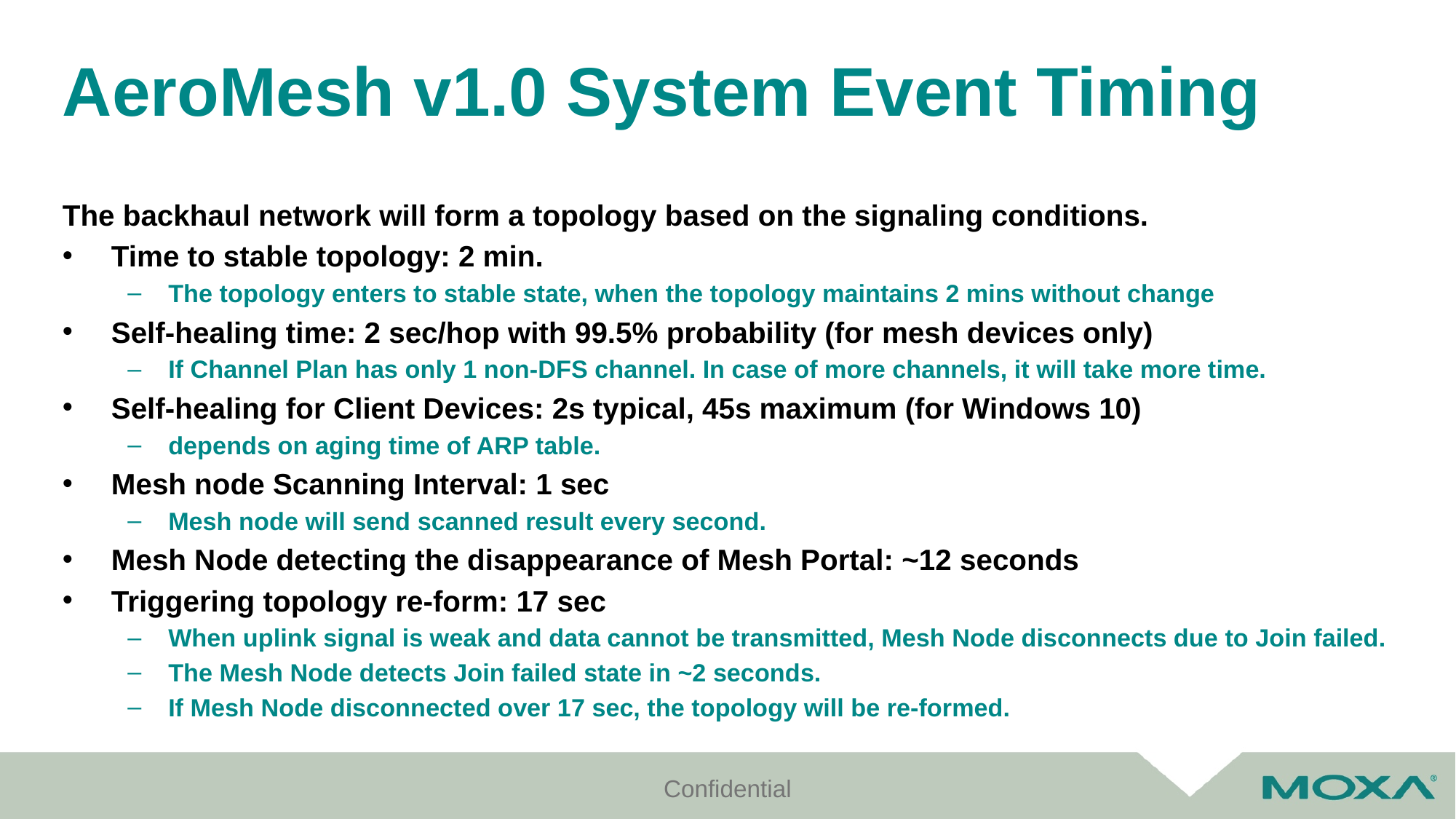

# AeroMesh v1.0 System Event Timing
The backhaul network will form a topology based on the signaling conditions.
Time to stable topology: 2 min.
The topology enters to stable state, when the topology maintains 2 mins without change
Self-healing time: 2 sec/hop with 99.5% probability (for mesh devices only)
If Channel Plan has only 1 non-DFS channel. In case of more channels, it will take more time.
Self-healing for Client Devices: 2s typical, 45s maximum (for Windows 10)
depends on aging time of ARP table.
Mesh node Scanning Interval: 1 sec
Mesh node will send scanned result every second.
Mesh Node detecting the disappearance of Mesh Portal: ~12 seconds
Triggering topology re-form: 17 sec
When uplink signal is weak and data cannot be transmitted, Mesh Node disconnects due to Join failed.
The Mesh Node detects Join failed state in ~2 seconds.
If Mesh Node disconnected over 17 sec, the topology will be re-formed.